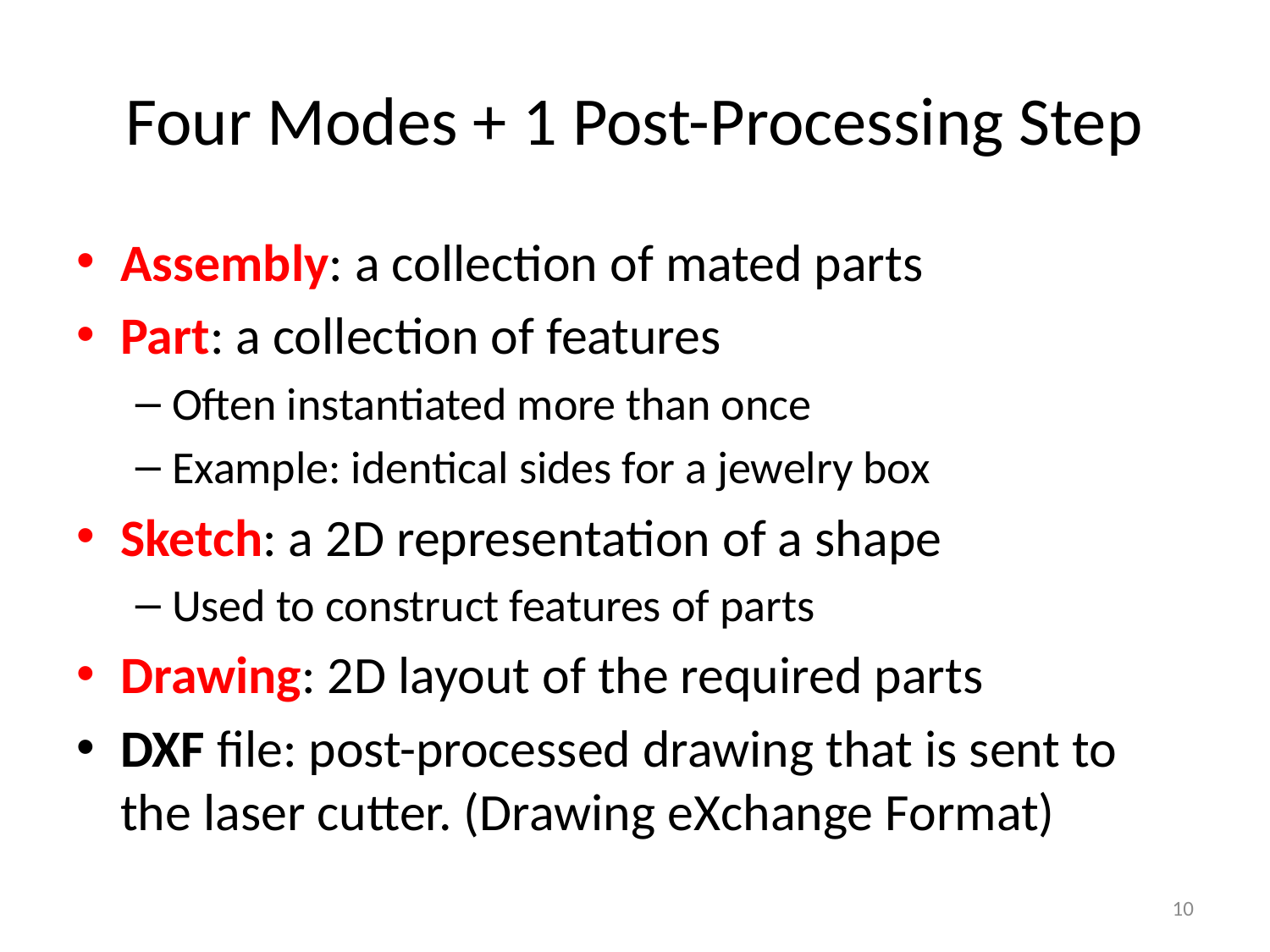

# Four Modes + 1 Post-Processing Step
Assembly: a collection of mated parts
Part: a collection of features
Often instantiated more than once
Example: identical sides for a jewelry box
Sketch: a 2D representation of a shape
Used to construct features of parts
Drawing: 2D layout of the required parts
DXF file: post-processed drawing that is sent to the laser cutter. (Drawing eXchange Format)
10